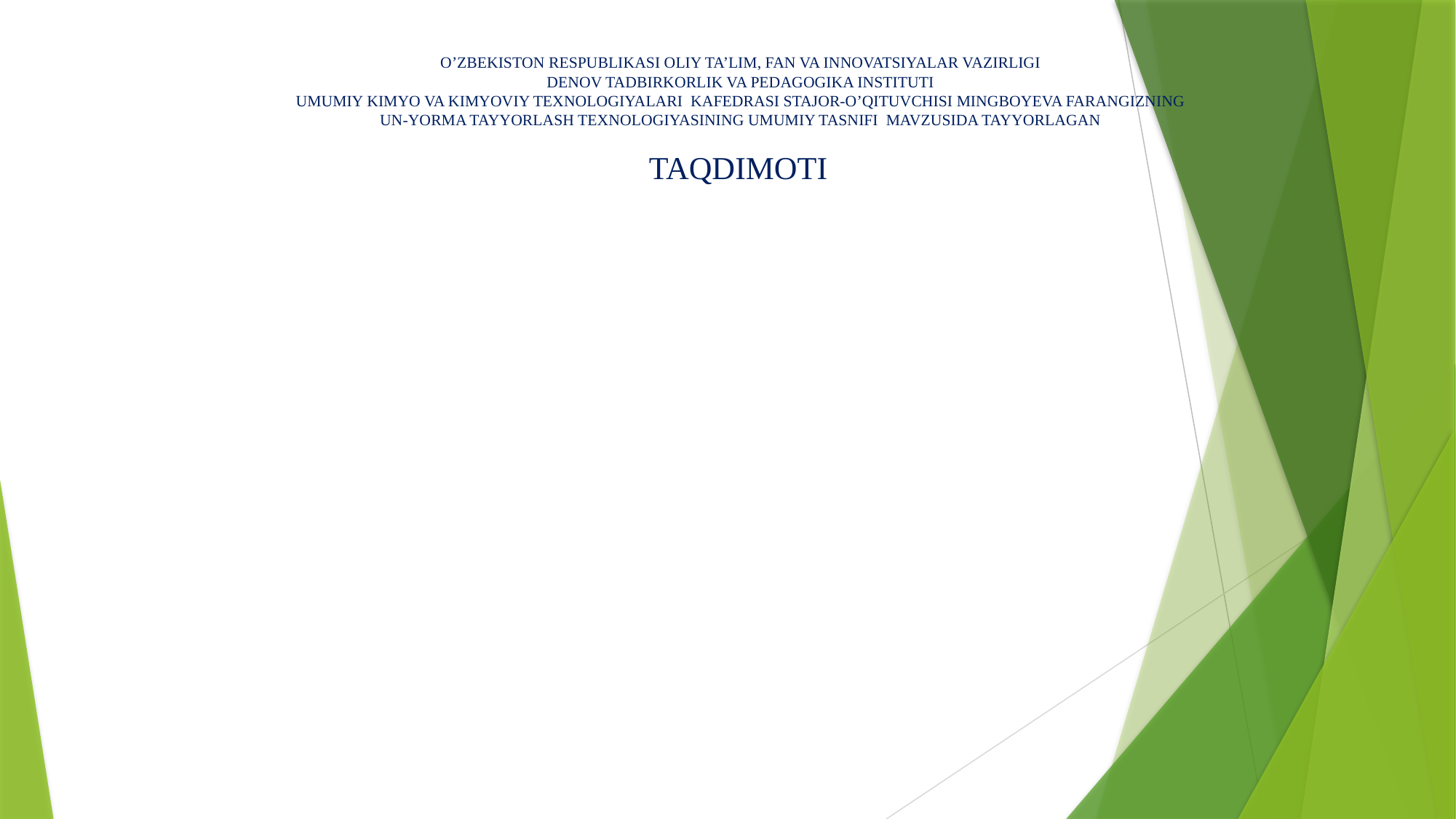

# O’ZBEKISTON RESPUBLIKASI OLIY TA’LIM, FAN VA INNOVATSIYALAR VAZIRLIGI DENOV TADBIRKORLIK VA PEDAGOGIKA INSTITUTI UMUMIY KIMYO VA KIMYOVIY TEXNOLOGIYALARI  KAFEDRASI STAJOR-O’QITUVCHISI MINGBOYEVA FARANGIZNING UN-YORMA TAYYORLASH TEXNOLOGIYASINING UMUMIY TASNIFI  MAVZUSIDA TAYYORLAGAN TAQDIMOTI